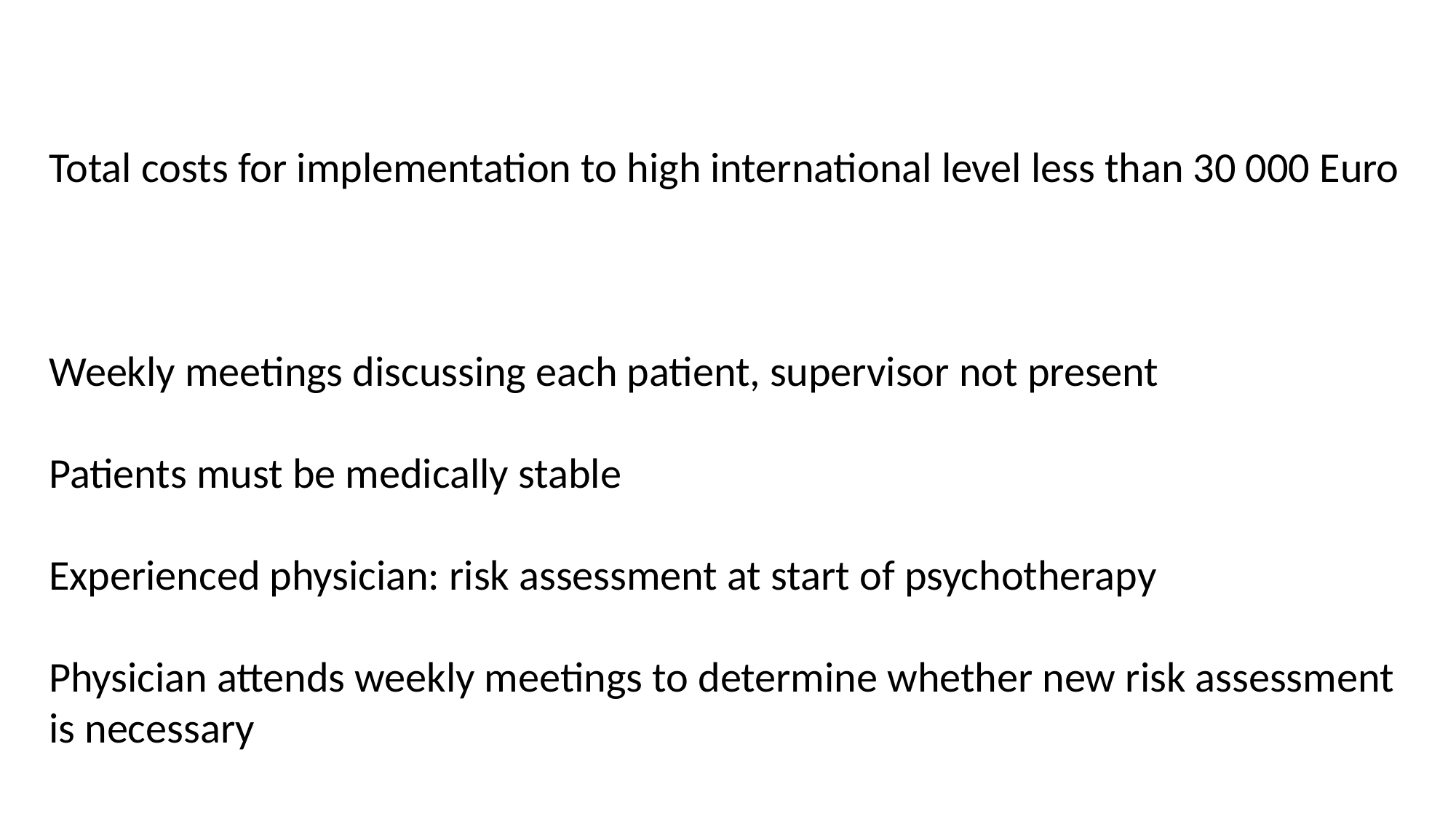

Total costs for implementation to high international level less than 30 000 Euro

Weekly meetings discussing each patient, supervisor not present

Patients must be medically stable

Experienced physician: risk assessment at start of psychotherapy

Physician attends weekly meetings to determine whether new risk assessment is necessary